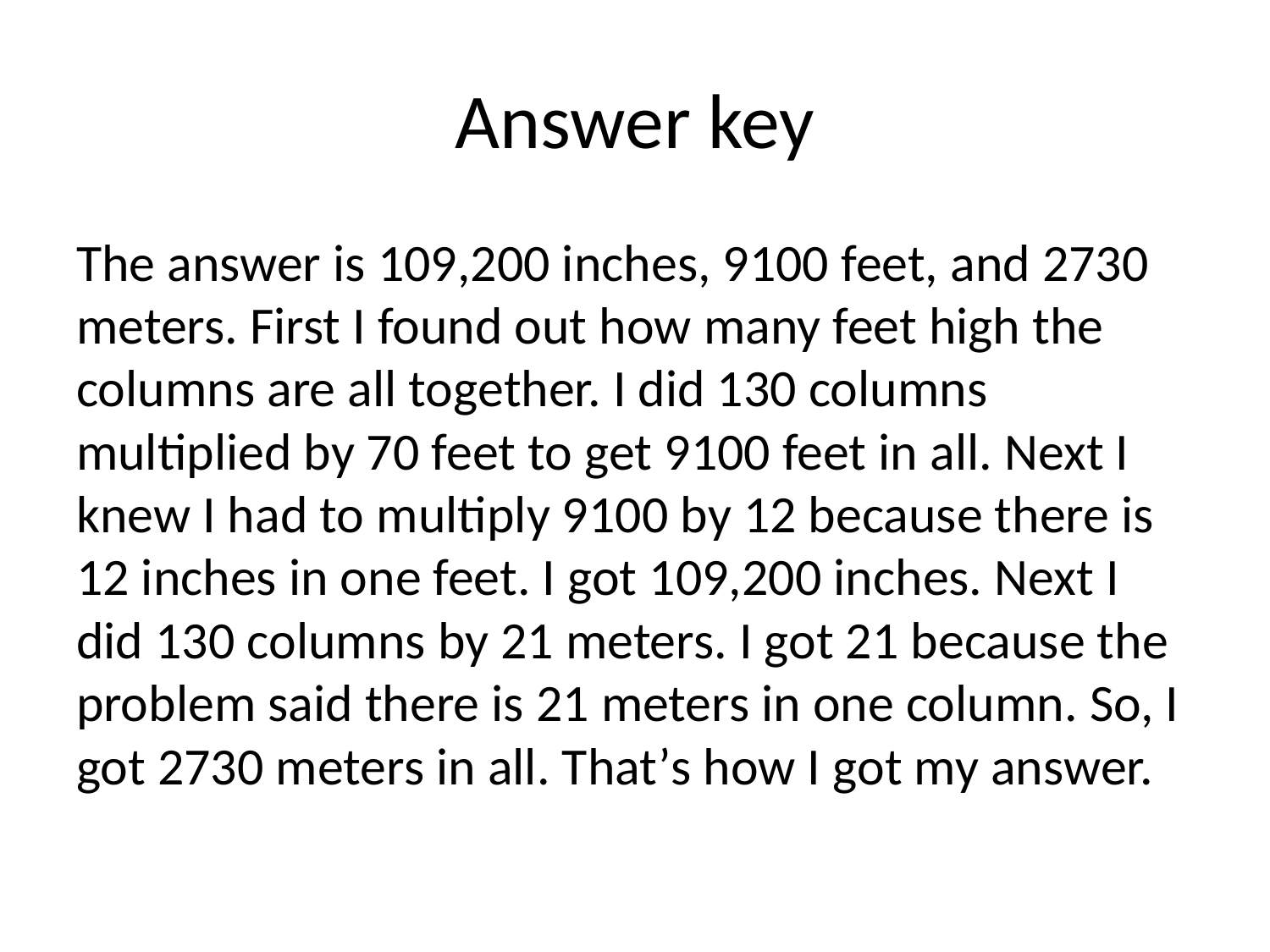

# Answer key
The answer is 109,200 inches, 9100 feet, and 2730 meters. First I found out how many feet high the columns are all together. I did 130 columns multiplied by 70 feet to get 9100 feet in all. Next I knew I had to multiply 9100 by 12 because there is 12 inches in one feet. I got 109,200 inches. Next I did 130 columns by 21 meters. I got 21 because the problem said there is 21 meters in one column. So, I got 2730 meters in all. That’s how I got my answer.